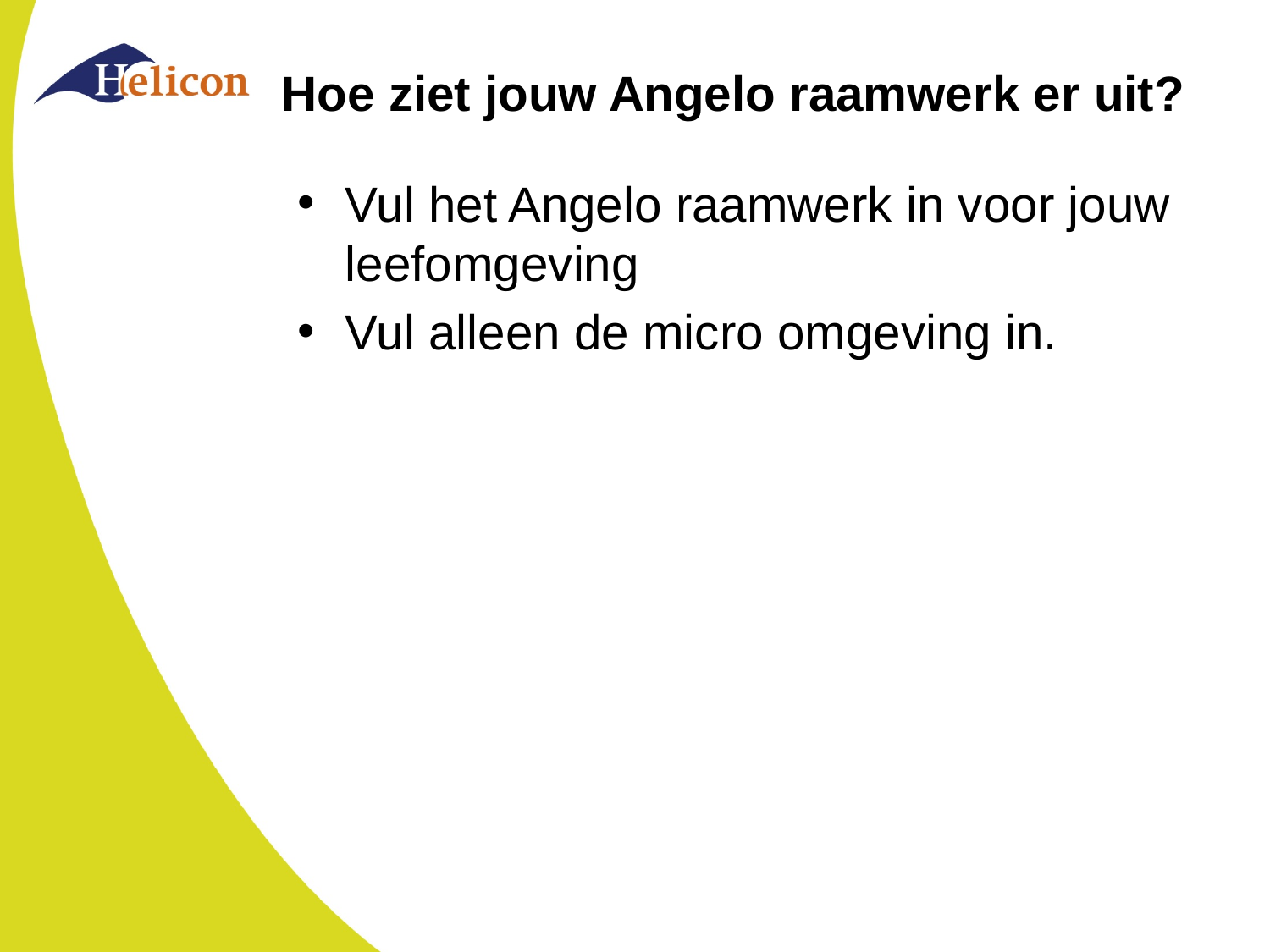

# Hoe ziet jouw Angelo raamwerk er uit?
Vul het Angelo raamwerk in voor jouw leefomgeving
Vul alleen de micro omgeving in.